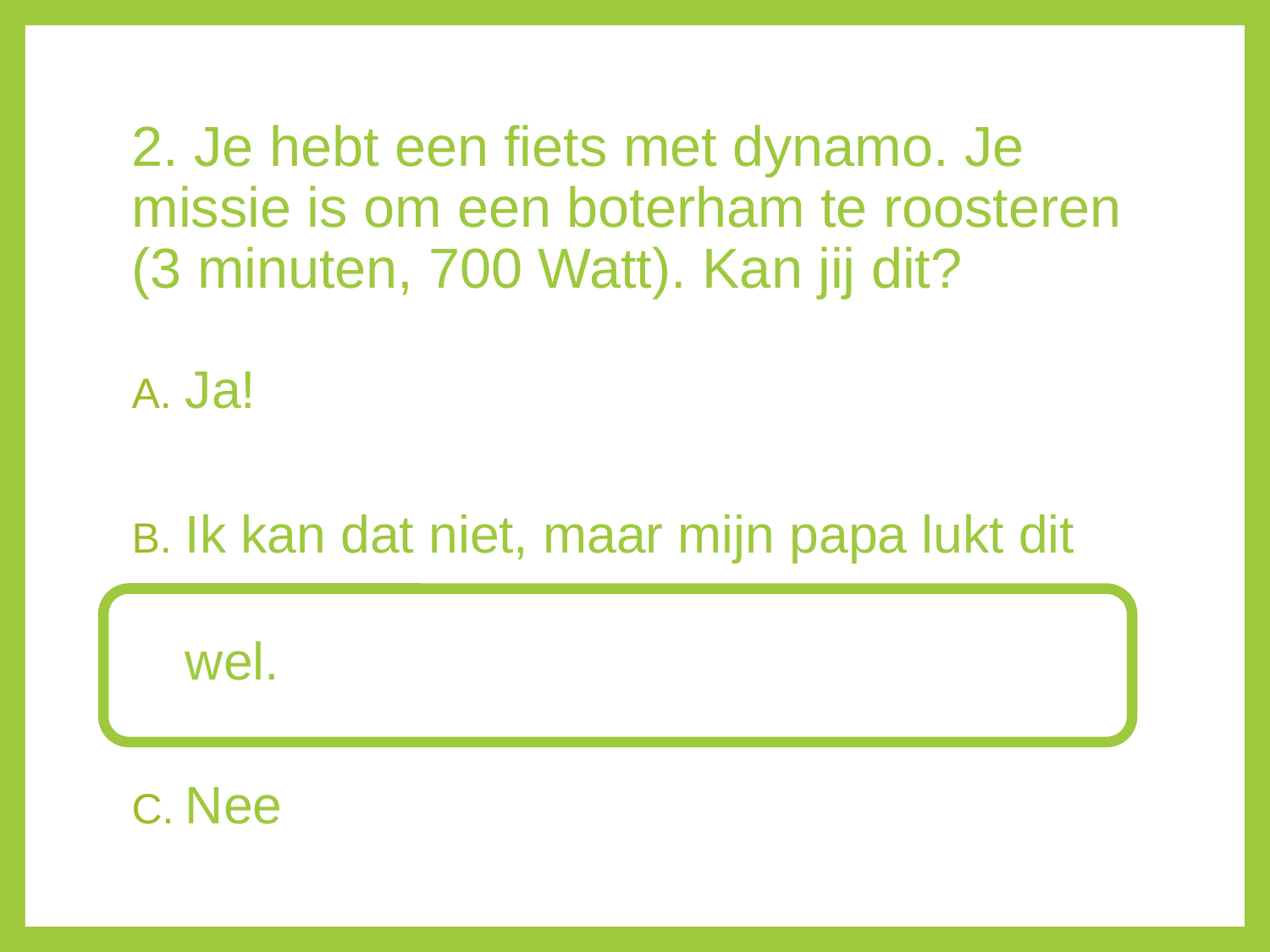

# 2. Je hebt een fiets met dynamo. Je missie is om een boterham te roosteren (3 minuten, 700 Watt). Kan jij dit?
Ja!
Ik kan dat niet, maar mijn papa lukt dit wel.
Nee